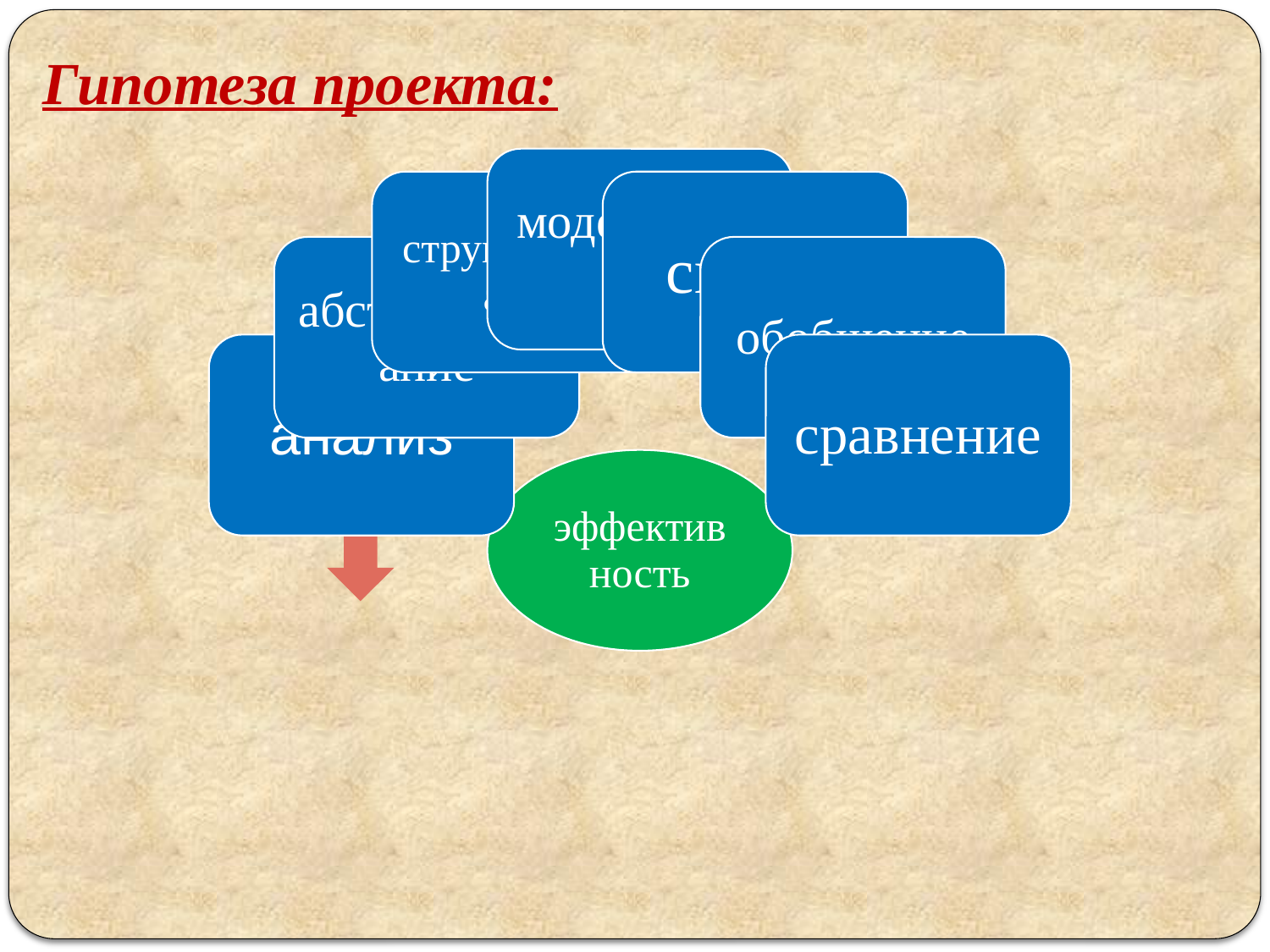

# Гипотеза проекта:
эффективность
анализ
синтез
сравнение
обобщение